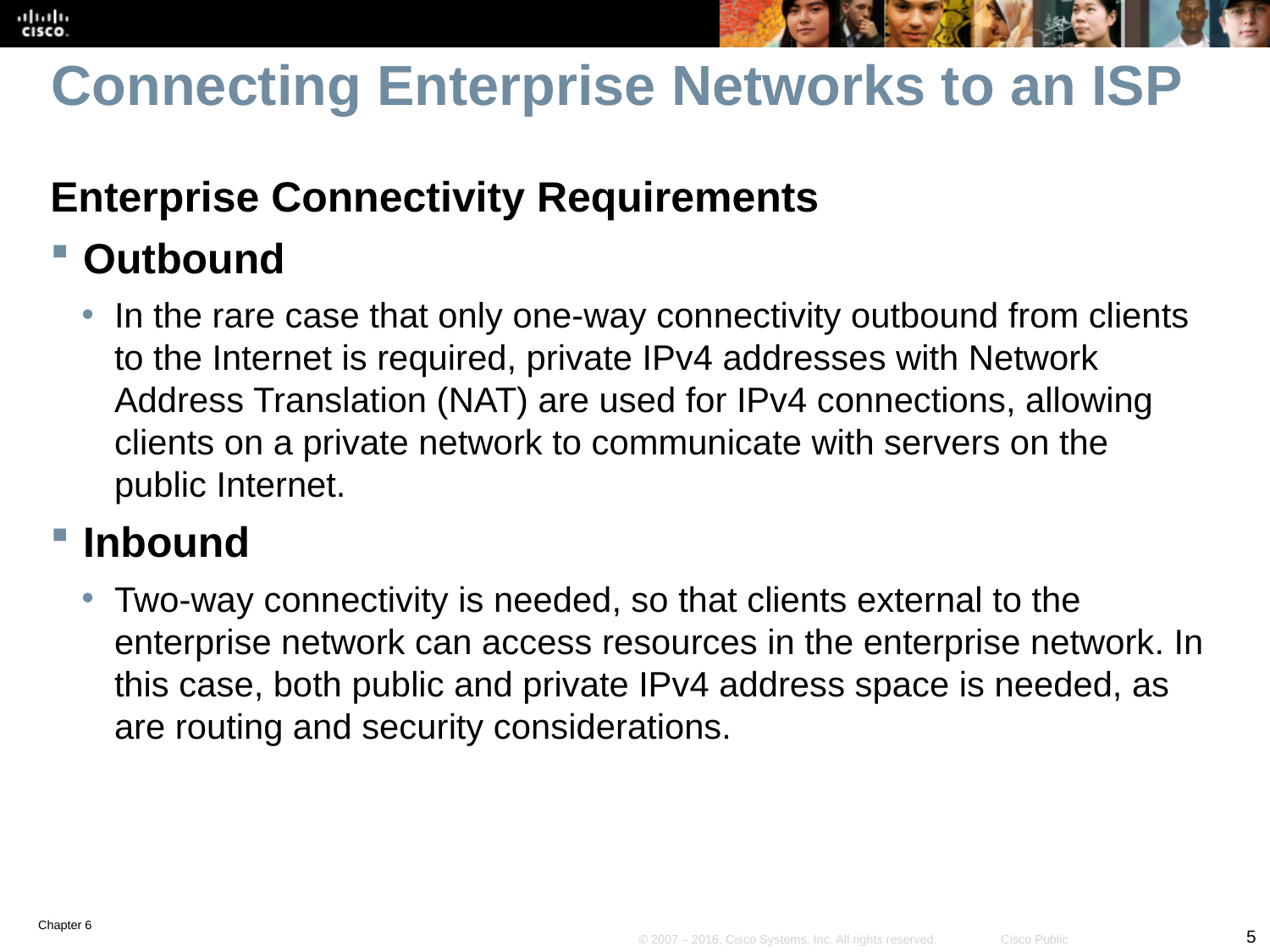

# Connecting Enterprise Networks to an ISP
Enterprise Connectivity Requirements
Outbound
In the rare case that only one-way connectivity outbound from clients to the Internet is required, private IPv4 addresses with Network Address Translation (NAT) are used for IPv4 connections, allowing clients on a private network to communicate with servers on the public Internet.
Inbound
Two-way connectivity is needed, so that clients external to the enterprise network can access resources in the enterprise network. In this case, both public and private IPv4 address space is needed, as are routing and security considerations.